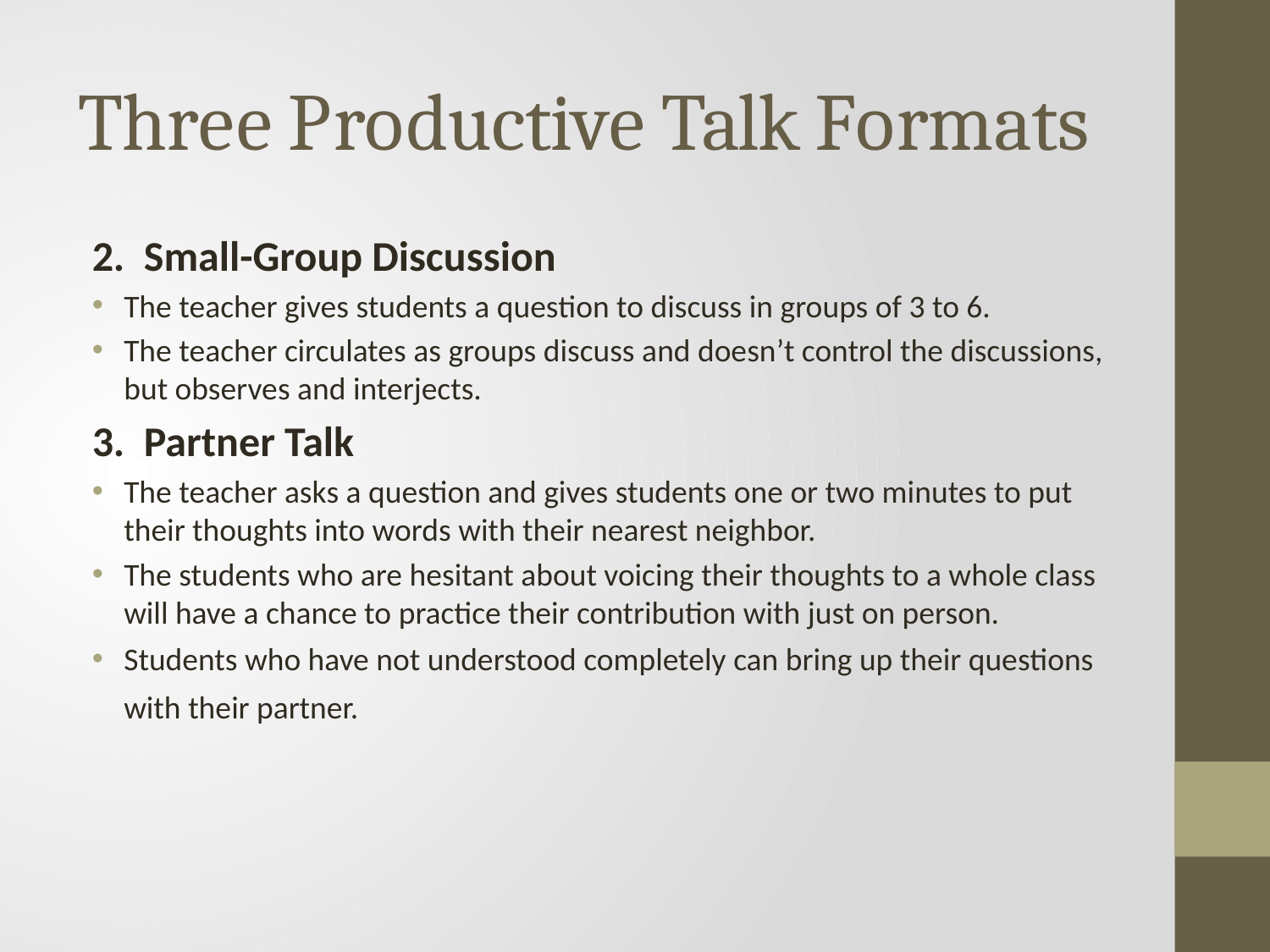

# Three Productive Talk Formats
2.  Small-Group Discussion
The teacher gives students a question to discuss in groups of 3 to 6.
The teacher circulates as groups discuss and doesn’t control the discussions, but observes and interjects.
3.  Partner Talk
The teacher asks a question and gives students one or two minutes to put their thoughts into words with their nearest neighbor.
The students who are hesitant about voicing their thoughts to a whole class will have a chance to practice their contribution with just on person.
Students who have not understood completely can bring up their questions with their partner.